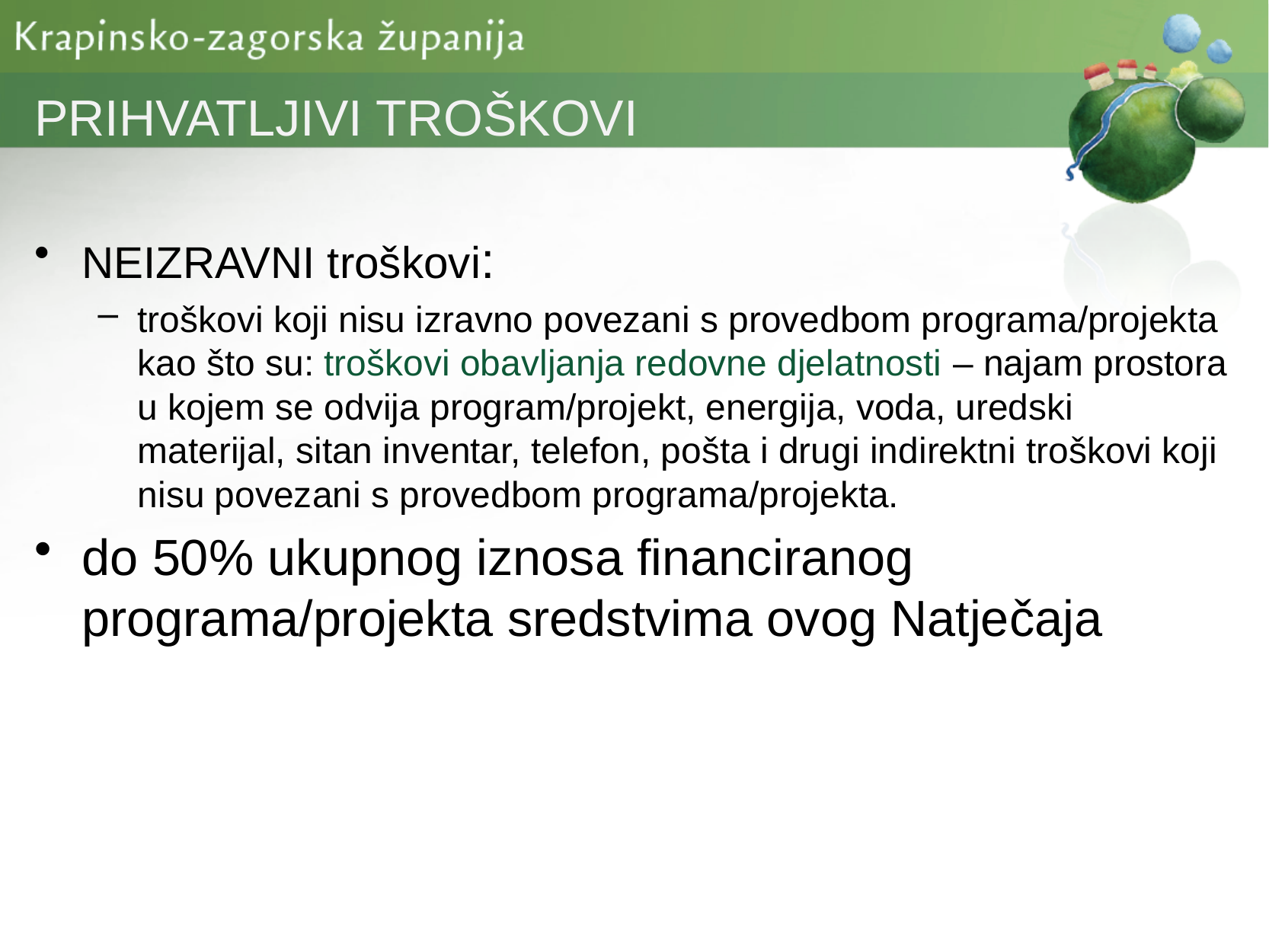

PRIHVATLJIVI TROŠKOVI

NEIZRAVNI troškovi:
troškovi koji nisu izravno povezani s provedbom programa/projekta kao što su: troškovi obavljanja redovne djelatnosti – najam prostora u kojem se odvija program/projekt, energija, voda, uredski materijal, sitan inventar, telefon, pošta i drugi indirektni troškovi koji nisu povezani s provedbom programa/projekta.
do 50% ukupnog iznosa financiranog programa/projekta sredstvima ovog Natječaja